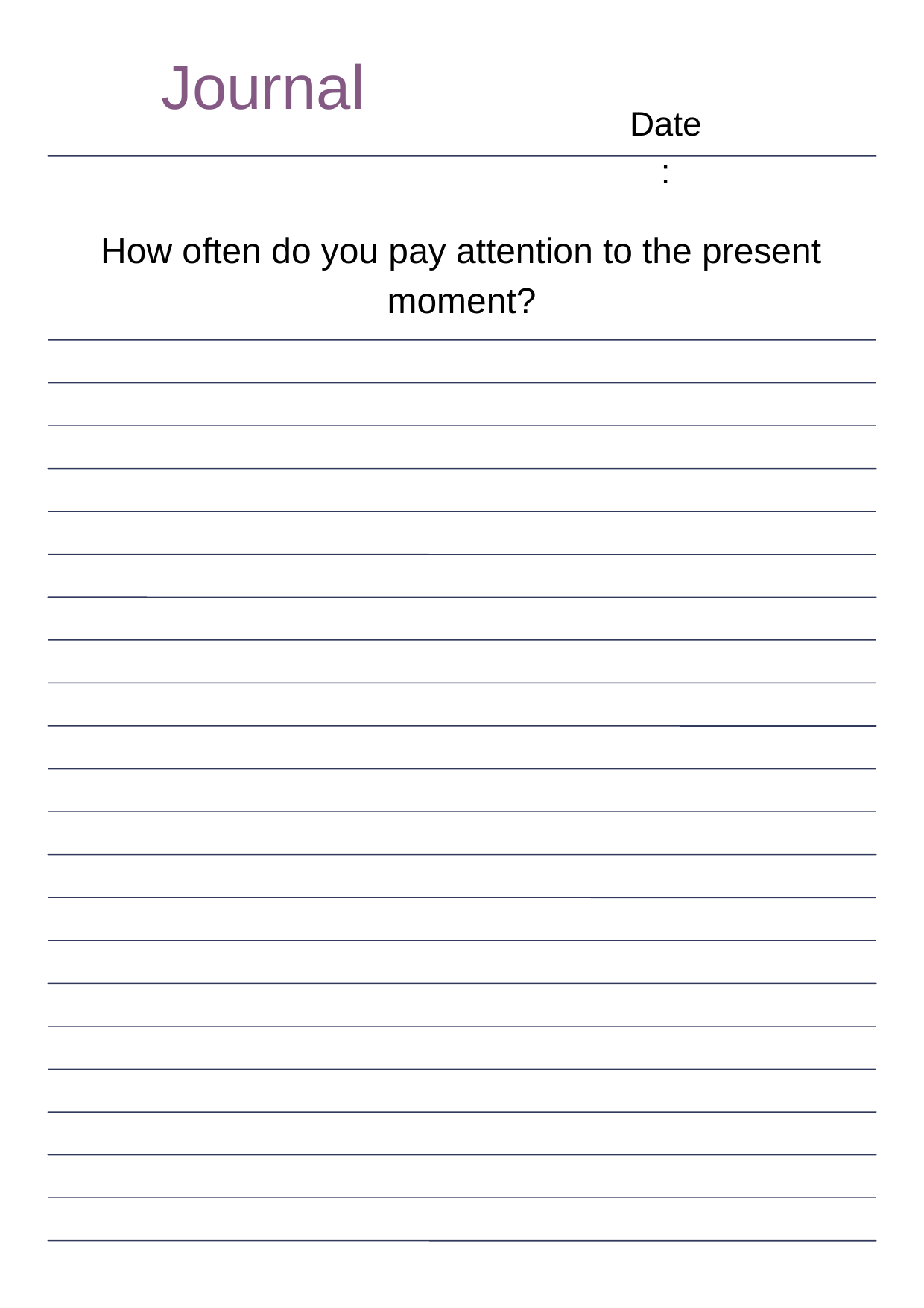

Journal
Date:

How often do you pay attention to the present moment?